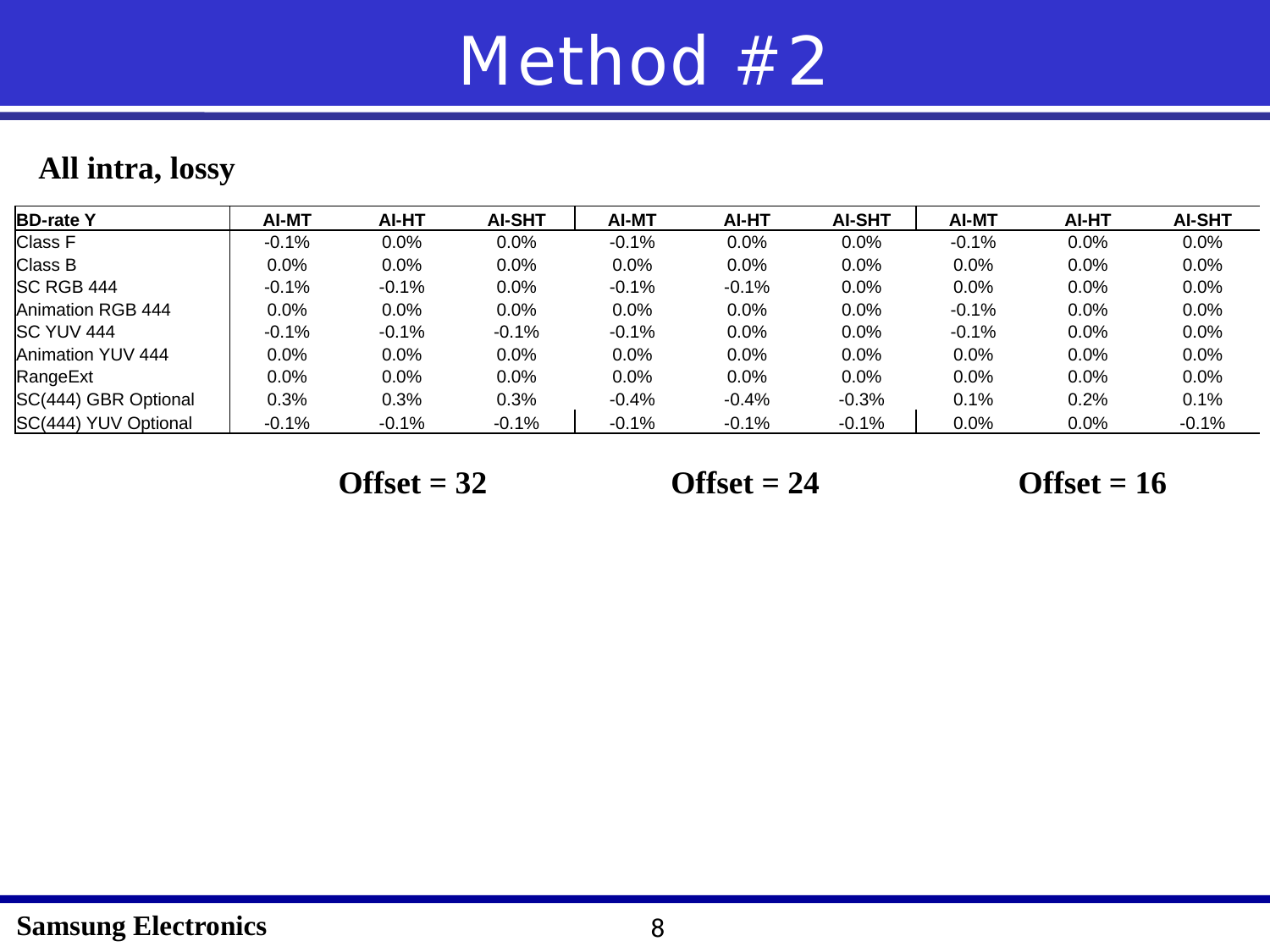

# Method #2
All intra, lossy
| BD-rate Y | AI-MT | AI-HT | AI-SHT |
| --- | --- | --- | --- |
| Class F | -0.1% | 0.0% | 0.0% |
| Class B | 0.0% | 0.0% | 0.0% |
| SC RGB 444 | -0.1% | -0.1% | 0.0% |
| Animation RGB 444 | 0.0% | 0.0% | 0.0% |
| SC YUV 444 | -0.1% | -0.1% | -0.1% |
| Animation YUV 444 | 0.0% | 0.0% | 0.0% |
| RangeExt | 0.0% | 0.0% | 0.0% |
| SC(444) GBR Optional | 0.3% | 0.3% | 0.3% |
| SC(444) YUV Optional | -0.1% | -0.1% | -0.1% |
| AI-MT | AI-HT | AI-SHT |
| --- | --- | --- |
| -0.1% | 0.0% | 0.0% |
| 0.0% | 0.0% | 0.0% |
| -0.1% | -0.1% | 0.0% |
| 0.0% | 0.0% | 0.0% |
| -0.1% | 0.0% | 0.0% |
| 0.0% | 0.0% | 0.0% |
| 0.0% | 0.0% | 0.0% |
| -0.4% | -0.4% | -0.3% |
| -0.1% | -0.1% | -0.1% |
| AI-MT | AI-HT | AI-SHT |
| --- | --- | --- |
| -0.1% | 0.0% | 0.0% |
| 0.0% | 0.0% | 0.0% |
| 0.0% | 0.0% | 0.0% |
| -0.1% | 0.0% | 0.0% |
| -0.1% | 0.0% | 0.0% |
| 0.0% | 0.0% | 0.0% |
| 0.0% | 0.0% | 0.0% |
| 0.1% | 0.2% | 0.1% |
| 0.0% | 0.0% | -0.1% |
Offset = 32
Offset = 24
Offset = 16
8